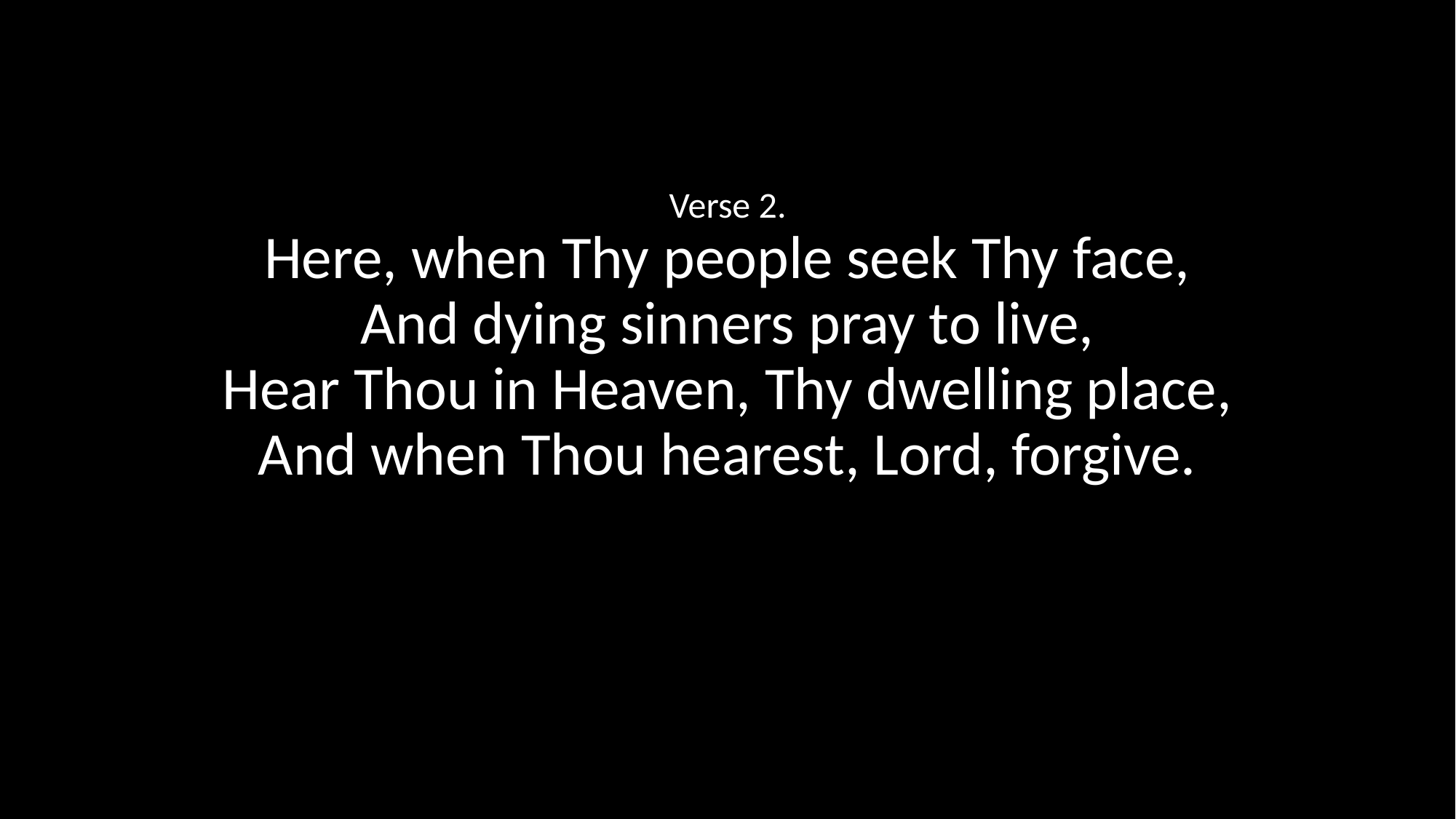

Verse 2.
Here, when Thy people seek Thy face,
And dying sinners pray to live,
Hear Thou in Heaven, Thy dwelling place,
And when Thou hearest, Lord, forgive.